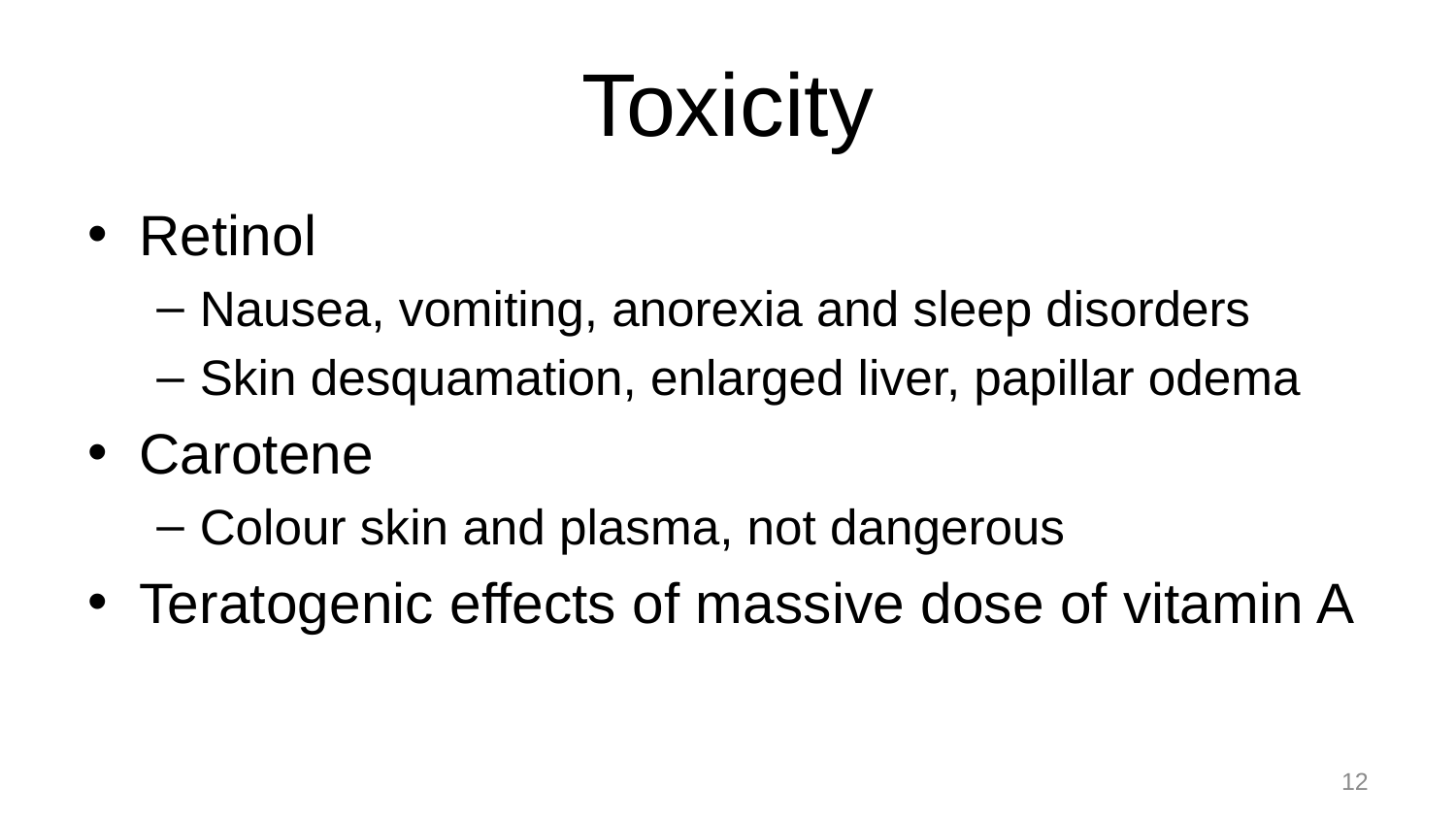

# Toxicity
Retinol
Nausea, vomiting, anorexia and sleep disorders
Skin desquamation, enlarged liver, papillar odema
Carotene
Colour skin and plasma, not dangerous
Teratogenic effects of massive dose of vitamin A

12